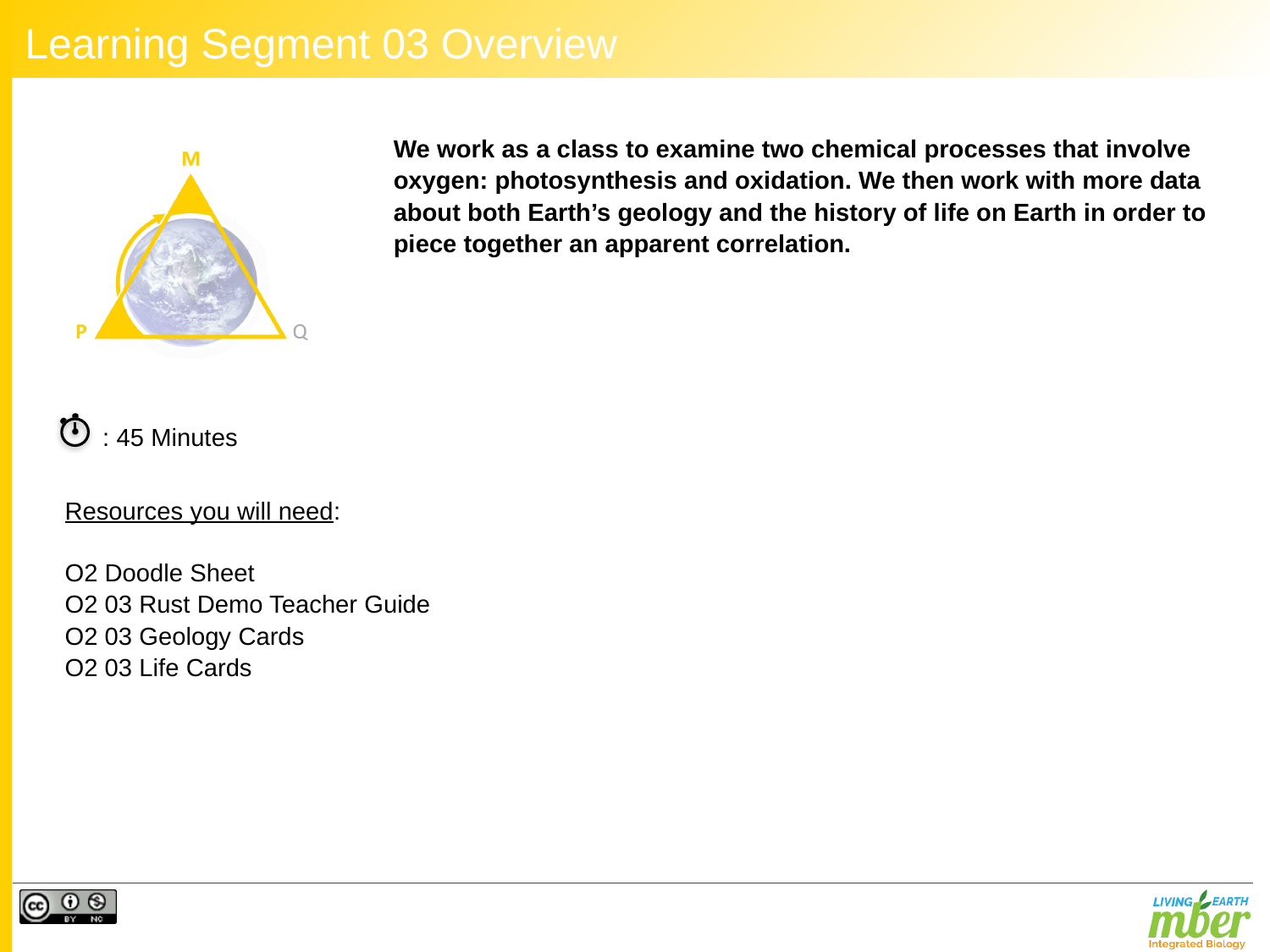

# Learning Segment 03 Overview
We work as a class to examine two chemical processes that involve oxygen: photosynthesis and oxidation. We then work with more data about both Earth’s geology and the history of life on Earth in order to piece together an apparent correlation.

: 45 Minutes
Resources you will need:

O2 Doodle Sheet
O2 03 Rust Demo Teacher Guide
O2 03 Geology Cards
O2 03 Life Cards